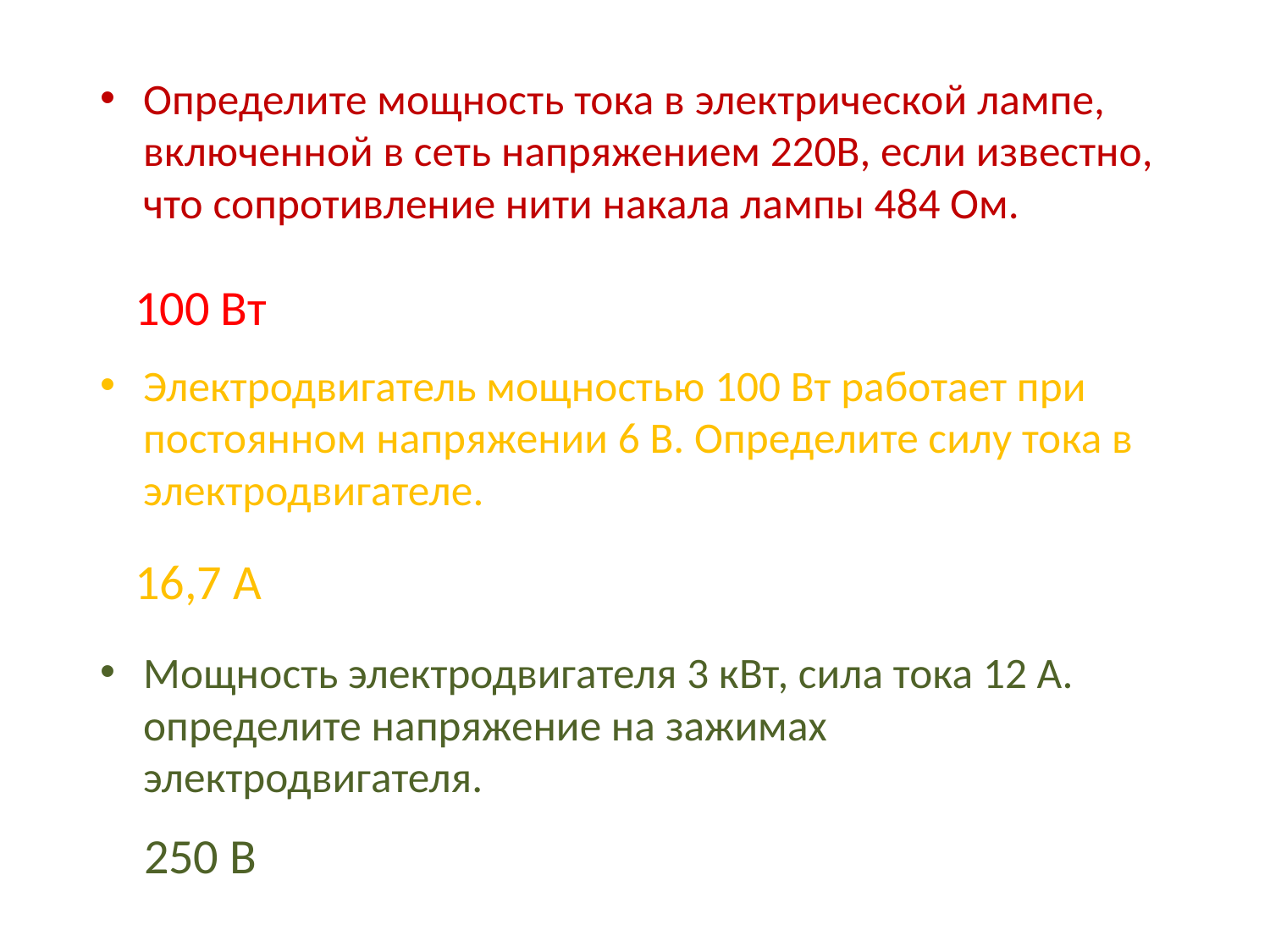

Определите мощность тока в электрической лампе, включенной в сеть напряжением 220В, если известно, что сопротивление нити накала лампы 484 Ом.

Электродвигатель мощностью 100 Вт работает при постоянном напряжении 6 В. Определите силу тока в электродвигателе.

Мощность электродвигателя 3 кВт, сила тока 12 А. определите напряжение на зажимах электродвигателя.
100 Вт
16,7 А
250 В